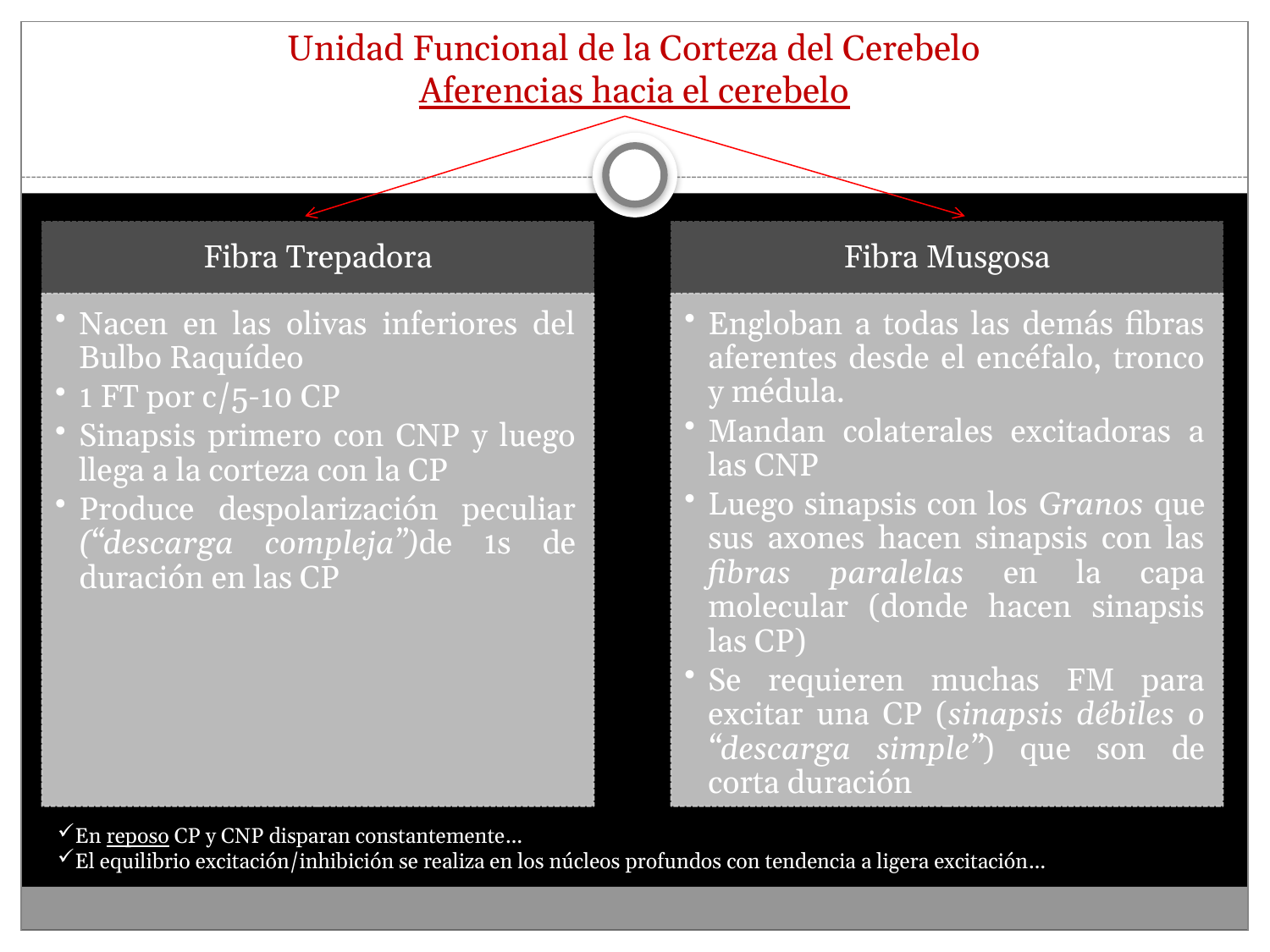

# Unidad Funcional de la Corteza del Cerebelo Aferencias hacia el cerebelo
Fibra Trepadora
Nacen en las olivas inferiores del Bulbo Raquídeo
1 FT por c/5-10 CP
Sinapsis primero con CNP y luego llega a la corteza con la CP
Produce despolarización peculiar (“descarga compleja”)de 1s de duración en las CP
Fibra Musgosa
Engloban a todas las demás fibras aferentes desde el encéfalo, tronco y médula.
Mandan colaterales excitadoras a las CNP
Luego sinapsis con los Granos que sus axones hacen sinapsis con las fibras paralelas en la capa molecular (donde hacen sinapsis las CP)
Se requieren muchas FM para excitar una CP (sinapsis débiles o “descarga simple”) que son de corta duración
En reposo CP y CNP disparan constantemente…
El equilibrio excitación/inhibición se realiza en los núcleos profundos con tendencia a ligera excitación…